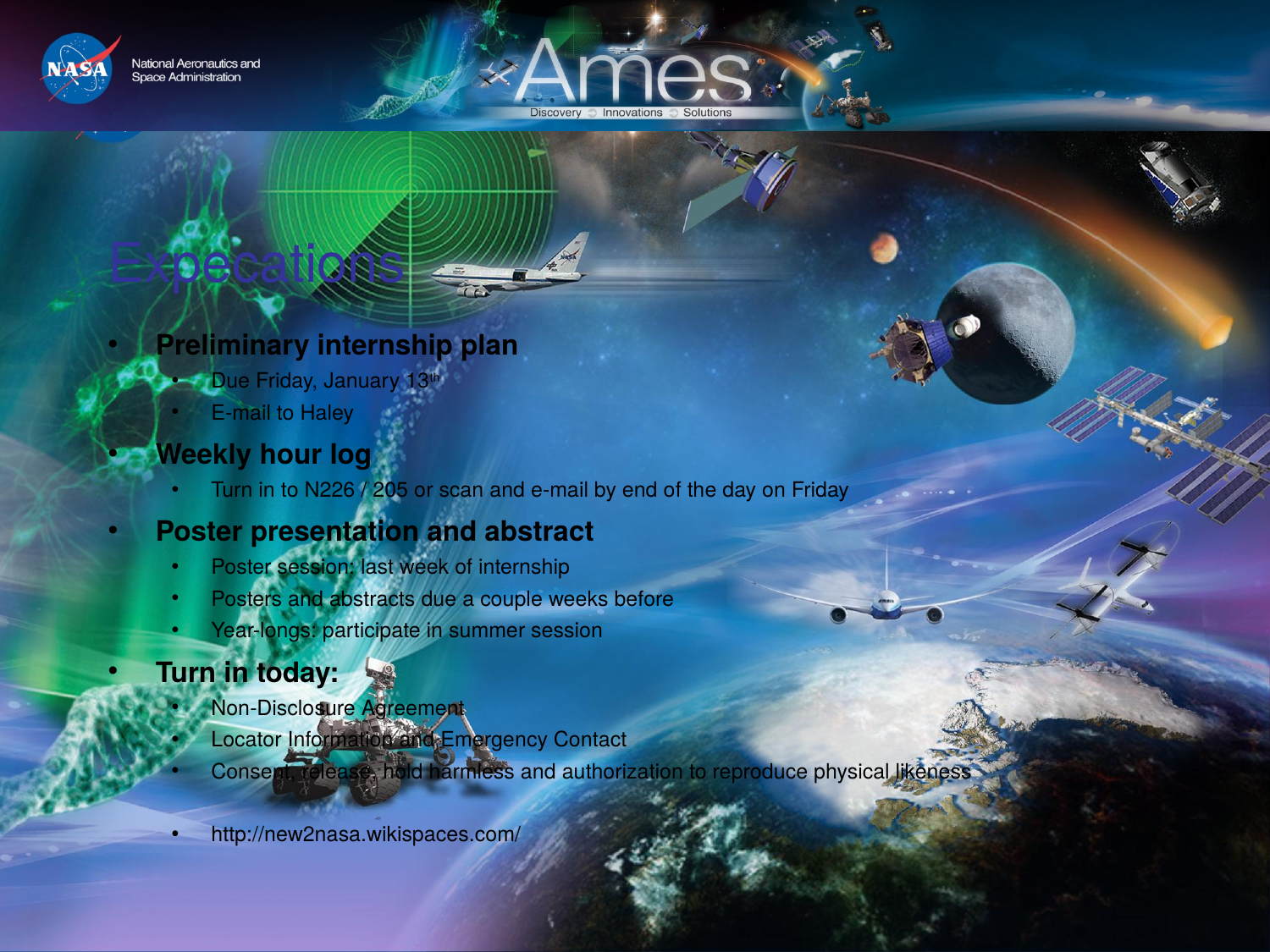

# Expecations
Preliminary internship plan
Due Friday, January 13th
E-mail to Haley
Weekly hour log
Turn in to N226 / 205 or scan and e-mail by end of the day on Friday
Poster presentation and abstract
Poster session: last week of internship
Posters and abstracts due a couple weeks before
Year-longs: participate in summer session
Turn in today:
Non-Disclosure Agreement
Locator Information and Emergency Contact
Consent, release, hold harmless and authorization to reproduce physical likeness

http://new2nasa.wikispaces.com/